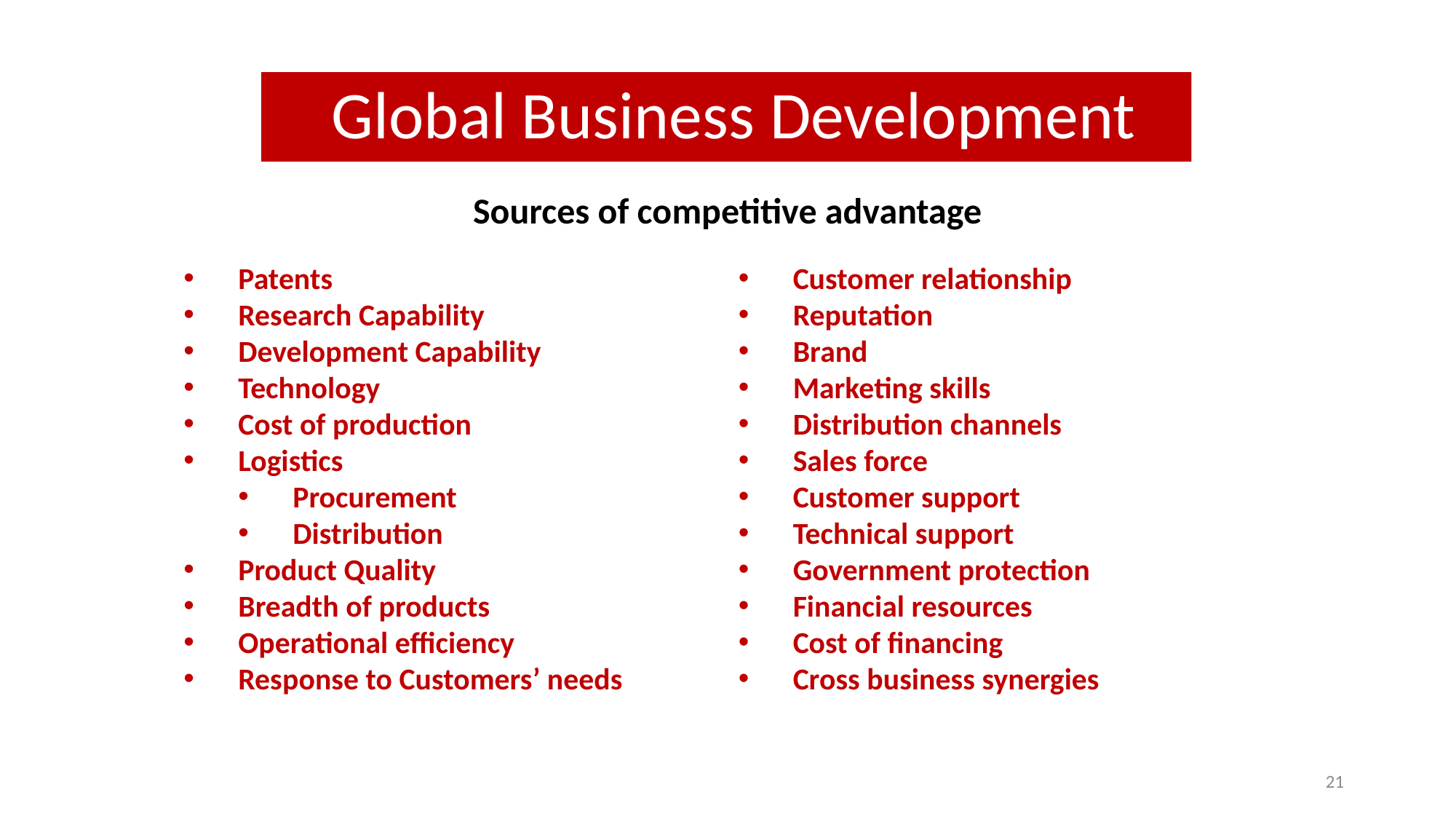

# Global Business Development
Sources of competitive advantage
Patents
Research Capability
Development Capability
Technology
Cost of production
Logistics
Procurement
Distribution
Product Quality
Breadth of products
Operational efficiency
Response to Customers’ needs
Customer relationship
Reputation
Brand
Marketing skills
Distribution channels
Sales force
Customer support
Technical support
Government protection
Financial resources
Cost of financing
Cross business synergies

21